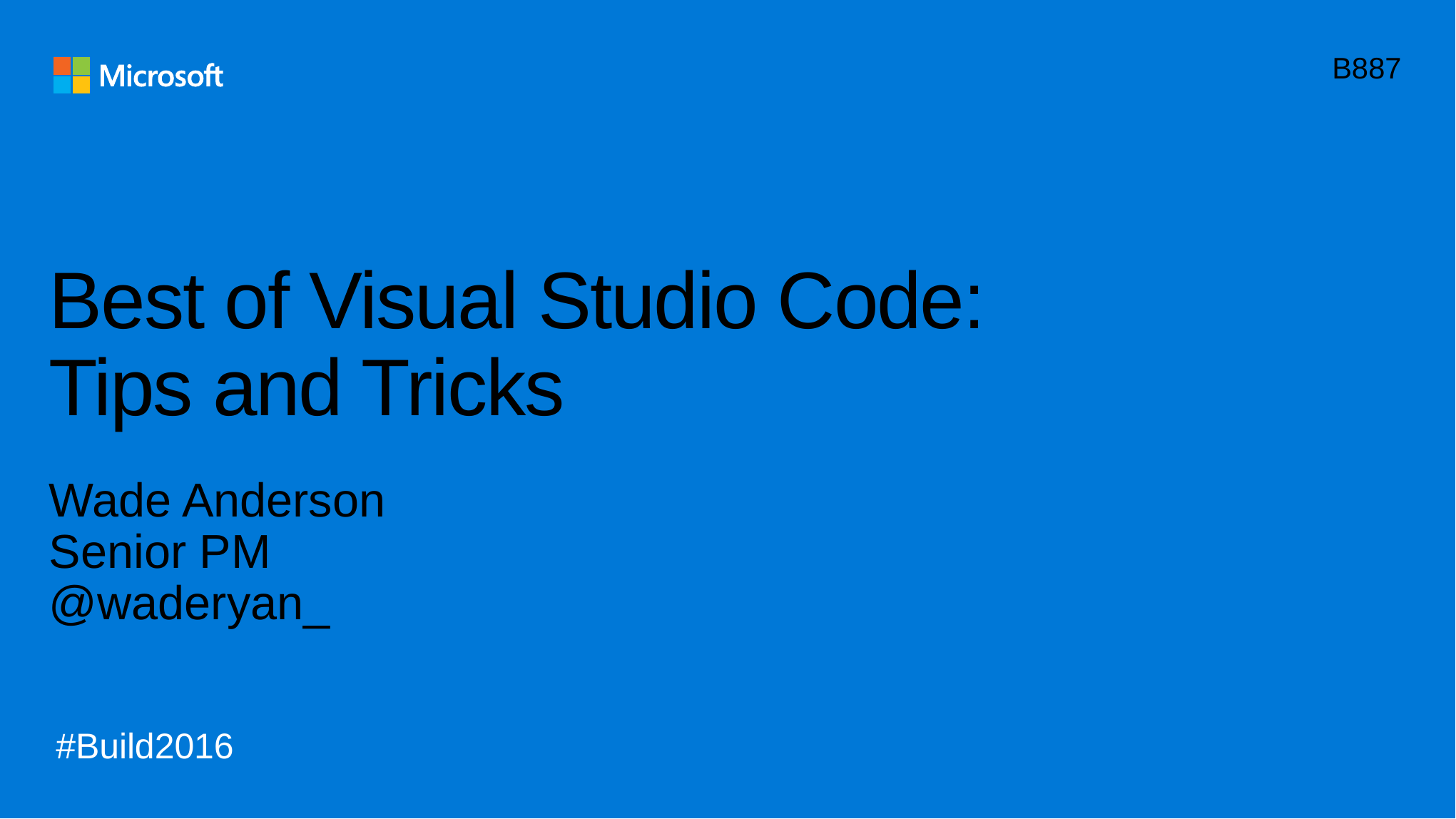

B887
# Best of Visual Studio Code: Tips and Tricks
Wade Anderson
Senior PM
@waderyan_